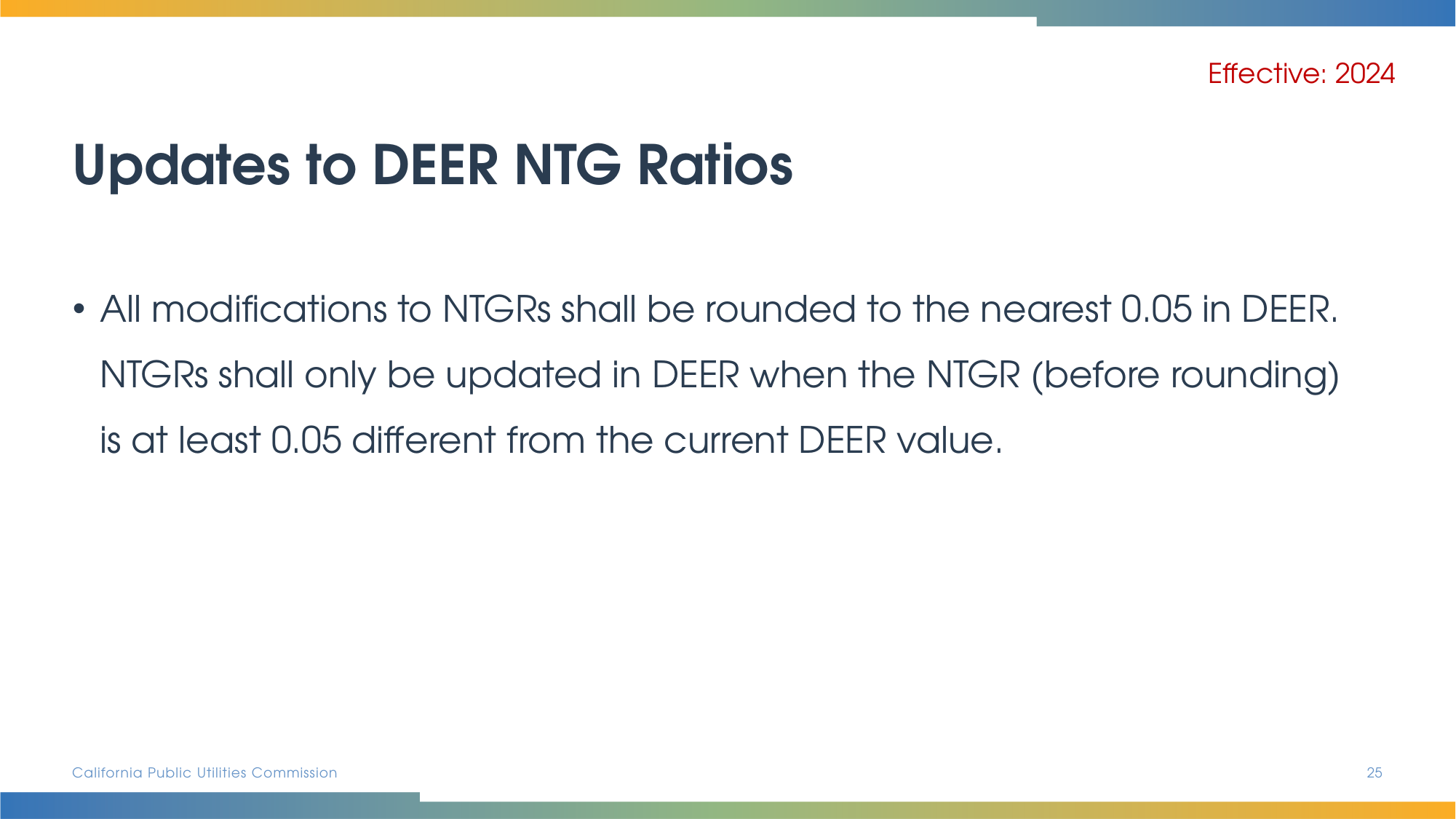

# Updates to DEER NTG Ratios
Effective: 2024
All modifications to NTGRs shall be rounded to the nearest 0.05 in DEER. NTGRs shall only be updated in DEER when the NTGR (before rounding) is at least 0.05 different from the current DEER value.

25